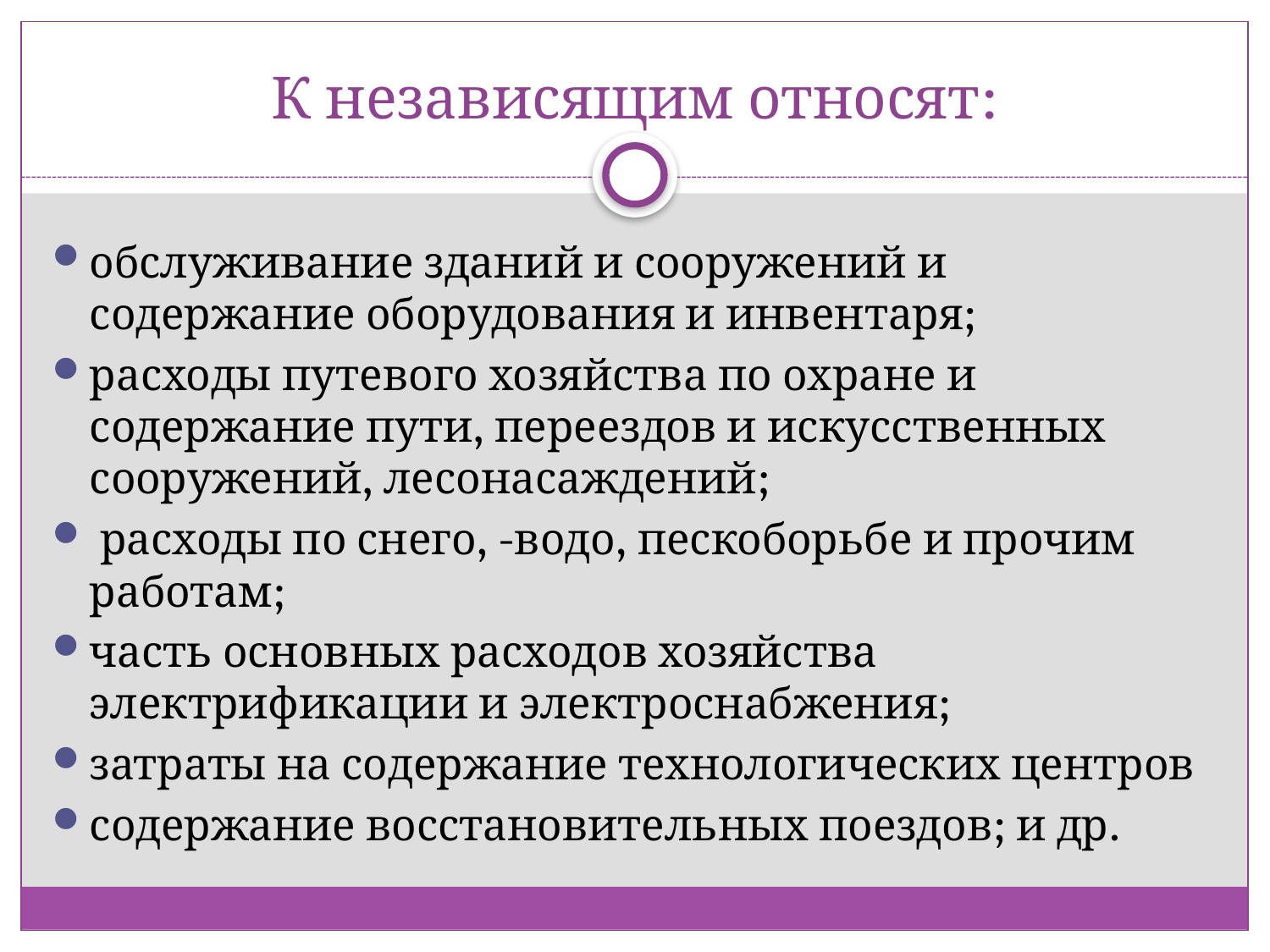

# К независящим относят:
обслуживание зданий и сооружений и содержание оборудования и инвентаря;
расходы путевого хозяйства по охране и содержание пути, переездов и искусственных сооружений, лесонасаждений;
 расходы по снего, -водо, пескоборьбе и прочим работам;
часть основных расходов хозяйства электрификации и электроснабжения;
затраты на содержание технологических центров
содержание восстановительных поездов; и др.